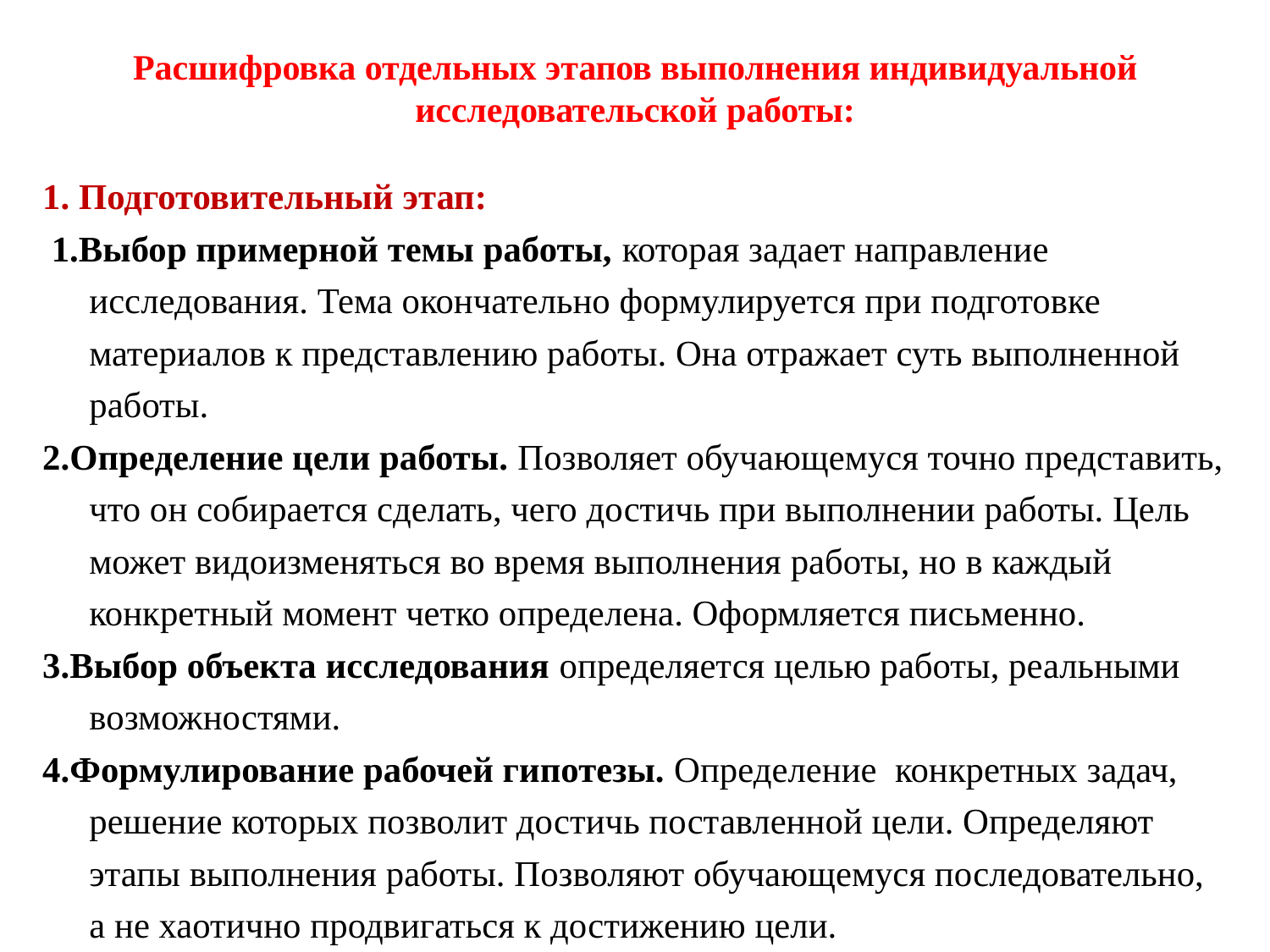

# Расшифровка отдельных этапов выполнения индивидуальной исследовательской работы:
1. Подготовительный этап:
 1.Выбор примерной темы работы, которая задает направление исследования. Тема окончательно формулируется при подготовке материалов к представлению работы. Она отражает суть выполненной работы.
2.Определение цели работы. Позволяет обучающемуся точно представить, что он собирается сделать, чего достичь при выполнении работы. Цель может видоизменяться во время выполнения работы, но в каждый конкретный момент четко определена. Оформляется письменно.
3.Выбор объекта исследования определяется целью работы, реальными возможностями.
4.Формулирование рабочей гипотезы. Определение  конкретных задач, решение которых позволит достичь поставленной цели. Определяют этапы выполнения работы. Позволяют обучающемуся последовательно, а не хаотично продвигаться к достижению цели.